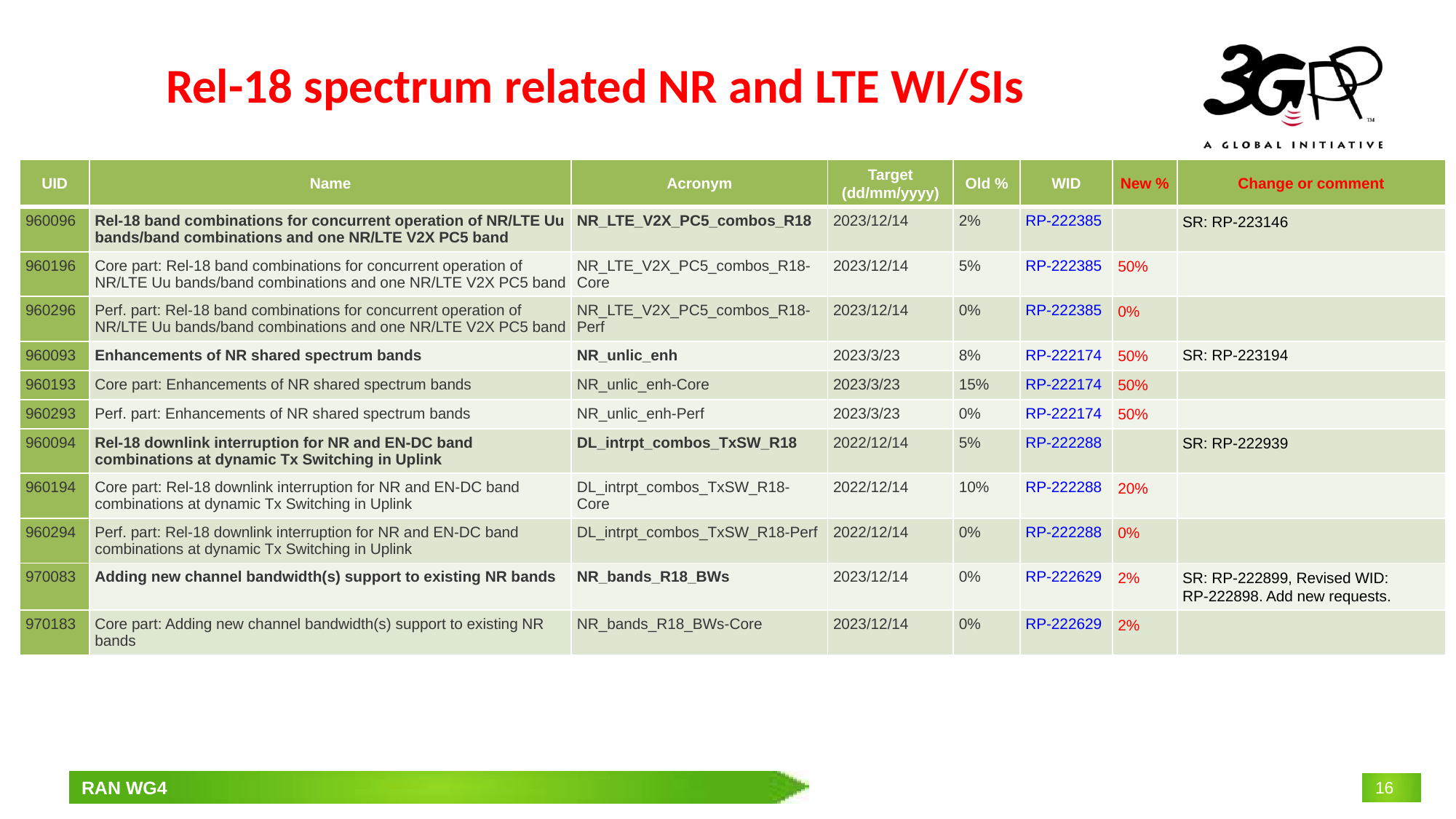

# Rel-18 spectrum related NR and LTE WI/SIs
| UID | Name | Acronym | Target (dd/mm/yyyy) | Old % | WID | New % | Change or comment |
| --- | --- | --- | --- | --- | --- | --- | --- |
| 960096 | Rel-18 band combinations for concurrent operation of NR/LTE Uu bands/band combinations and one NR/LTE V2X PC5 band | NR\_LTE\_V2X\_PC5\_combos\_R18 | 2023/12/14 | 2% | RP-222385 |  | SR: RP‑223146 |
| 960196 | Core part: Rel-18 band combinations for concurrent operation of NR/LTE Uu bands/band combinations and one NR/LTE V2X PC5 band | NR\_LTE\_V2X\_PC5\_combos\_R18-Core | 2023/12/14 | 5% | RP-222385 | 50% |  |
| 960296 | Perf. part: Rel-18 band combinations for concurrent operation of NR/LTE Uu bands/band combinations and one NR/LTE V2X PC5 band | NR\_LTE\_V2X\_PC5\_combos\_R18-Perf | 2023/12/14 | 0% | RP-222385 | 0% |  |
| 960093 | Enhancements of NR shared spectrum bands | NR\_unlic\_enh | 2023/3/23 | 8% | RP-222174 | 50% | SR: RP‑223194 |
| 960193 | Core part: Enhancements of NR shared spectrum bands | NR\_unlic\_enh-Core | 2023/3/23 | 15% | RP-222174 | 50% |  |
| 960293 | Perf. part: Enhancements of NR shared spectrum bands | NR\_unlic\_enh-Perf | 2023/3/23 | 0% | RP-222174 | 50% |  |
| 960094 | Rel-18 downlink interruption for NR and EN-DC band combinations at dynamic Tx Switching in Uplink | DL\_intrpt\_combos\_TxSW\_R18 | 2022/12/14 | 5% | RP-222288 |  | SR: RP‑222939 |
| 960194 | Core part: Rel-18 downlink interruption for NR and EN-DC band combinations at dynamic Tx Switching in Uplink | DL\_intrpt\_combos\_TxSW\_R18-Core | 2022/12/14 | 10% | RP-222288 | 20% |  |
| 960294 | Perf. part: Rel-18 downlink interruption for NR and EN-DC band combinations at dynamic Tx Switching in Uplink | DL\_intrpt\_combos\_TxSW\_R18-Perf | 2022/12/14 | 0% | RP-222288 | 0% |  |
| 970083 | Adding new channel bandwidth(s) support to existing NR bands | NR\_bands\_R18\_BWs | 2023/12/14 | 0% | RP-222629 | 2% | SR: RP‑222899, Revised WID: RP‑222898. Add new requests. |
| 970183 | Core part: Adding new channel bandwidth(s) support to existing NR bands | NR\_bands\_R18\_BWs-Core | 2023/12/14 | 0% | RP-222629 | 2% |  |